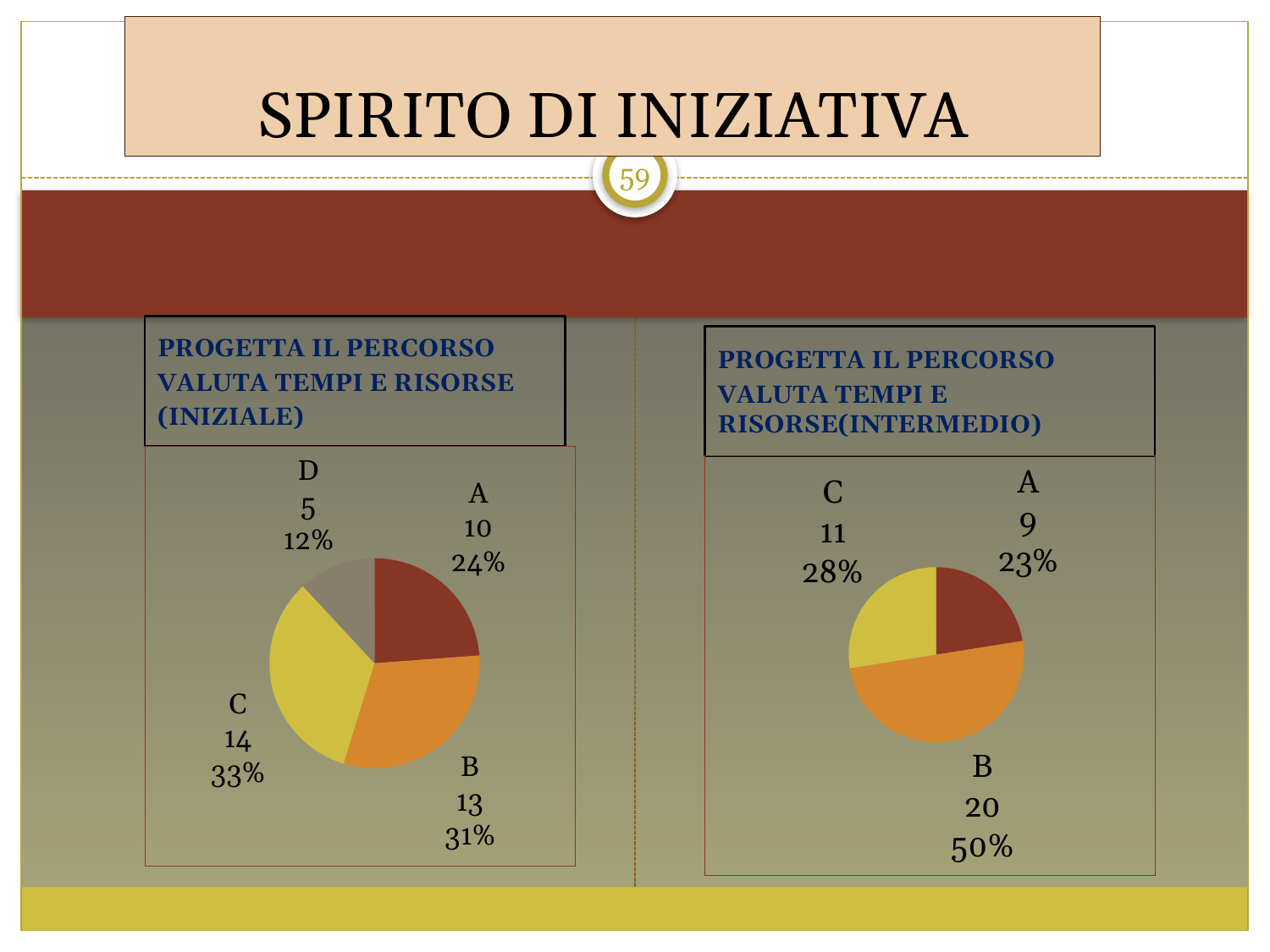

# SPIRITO DI INIZIATIVA
59
PROGETTA IL PERCORSO
VALUTA TEMPI E RISORSE
(INIZIALE)
PROGETTA IL PERCORSO
VALUTA TEMPI E RISORSE(INTERMEDIO)

### Chart

| Category | Vendite |
|---|---|
| A | 10.0 |
| B | 13.0 |
| C | 14.0 |
| D | 5.0 |

### Chart

| Category | Vendite |
|---|---|
| A | 9.0 |
| B | 20.0 |
| C | 11.0 |
| D | 0.0 |